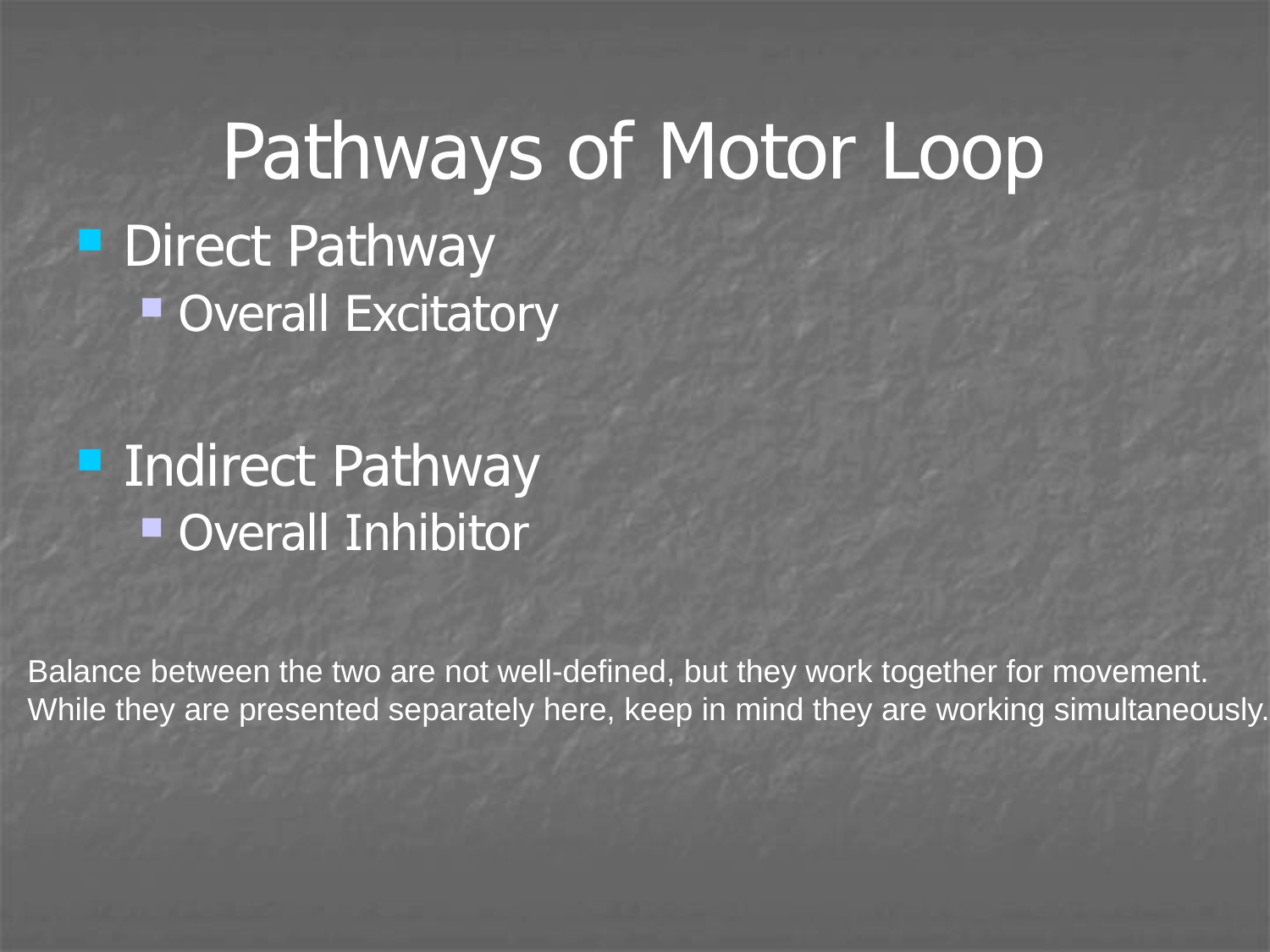

# Pathways of Motor Loop
Direct Pathway
Overall Excitatory

Indirect Pathway
Overall Inhibitor

Balance between the two are not well-defined, but they work together for movement.  While they are presented separately here, keep in mind they are working simultaneously.